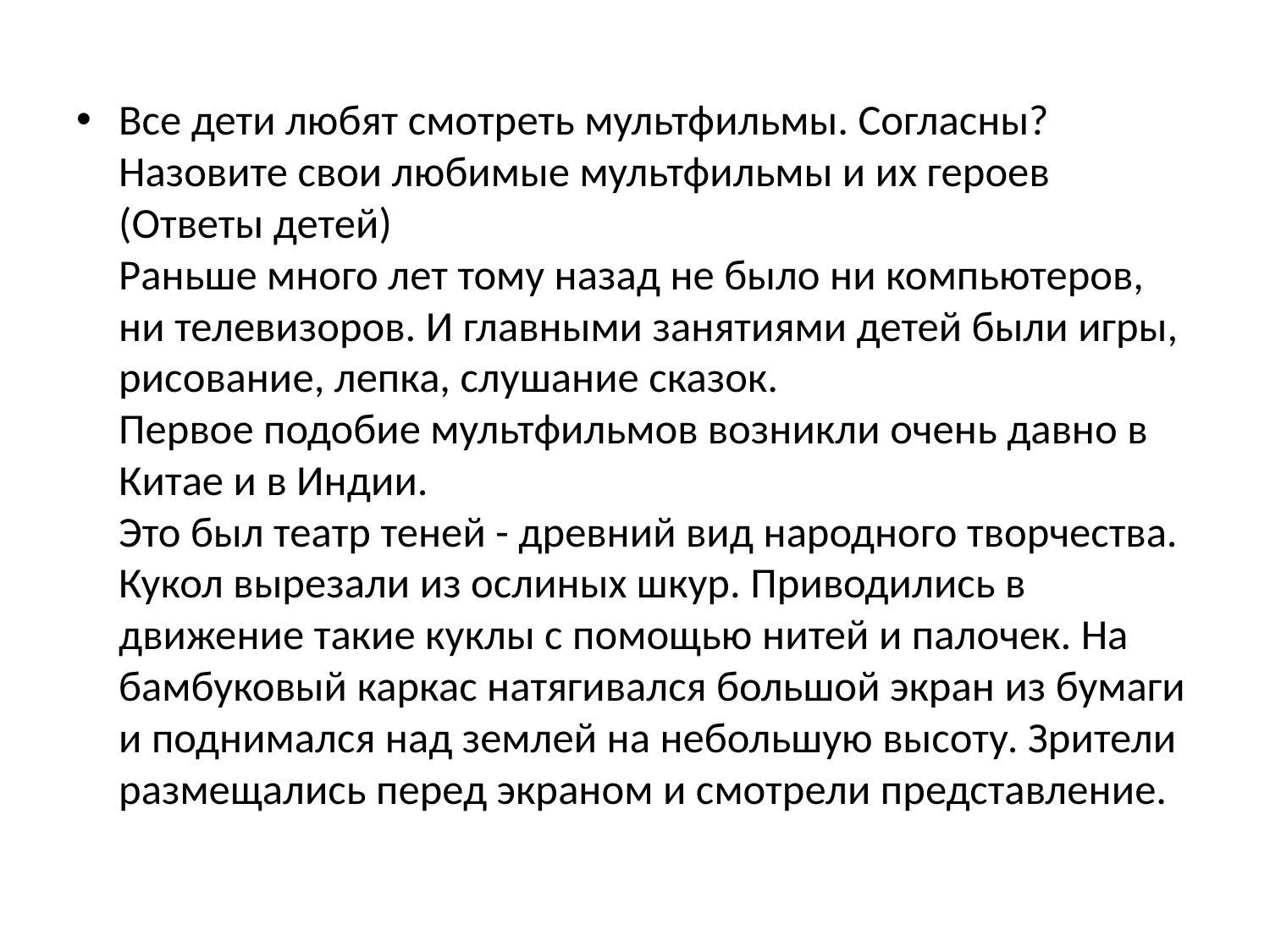

Все дети любят смотреть мультфильмы. Согласны? 
Назовите свои любимые мультфильмы и их героев (Ответы детей)
Раньше много лет тому назад не было ни компьютеров, ни телевизоров. И главными занятиями детей были игры, рисование, лепка, слушание сказок. 
Первое подобие мультфильмов возникли очень давно в Китае и в Индии. 
Это был театр теней - древний вид народного творчества. Кукол вырезали из ослиных шкур. Приводились в движение такие куклы с помощью нитей и палочек. На бамбуковый каркас натягивался большой экран из бумаги и поднимался над землей на небольшую высоту. Зрители размещались перед экраном и смотрели представление.